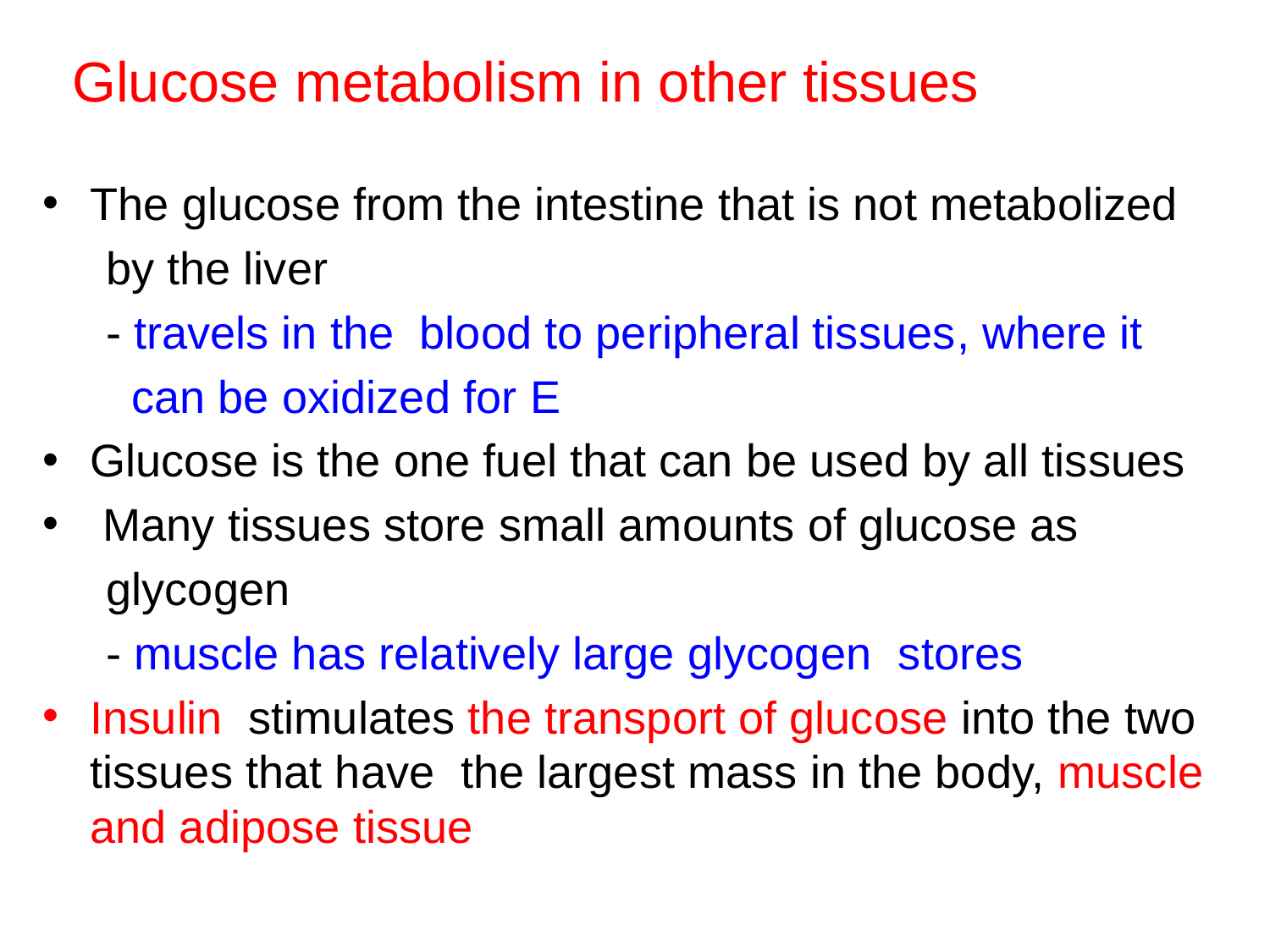

# Glucose metabolism in other tissues
The glucose from the intestine that is not metabolized
     by the liver
     - travels in the  blood to peripheral tissues, where it
       can be oxidized for E
Glucose is the one fuel that can be used by all tissues
 Many tissues store small amounts of glucose as
     glycogen
     - muscle has relatively large glycogen  stores
Insulin  stimulates the transport of glucose into the two tissues that have  the largest mass in the body, muscle and adipose tissue